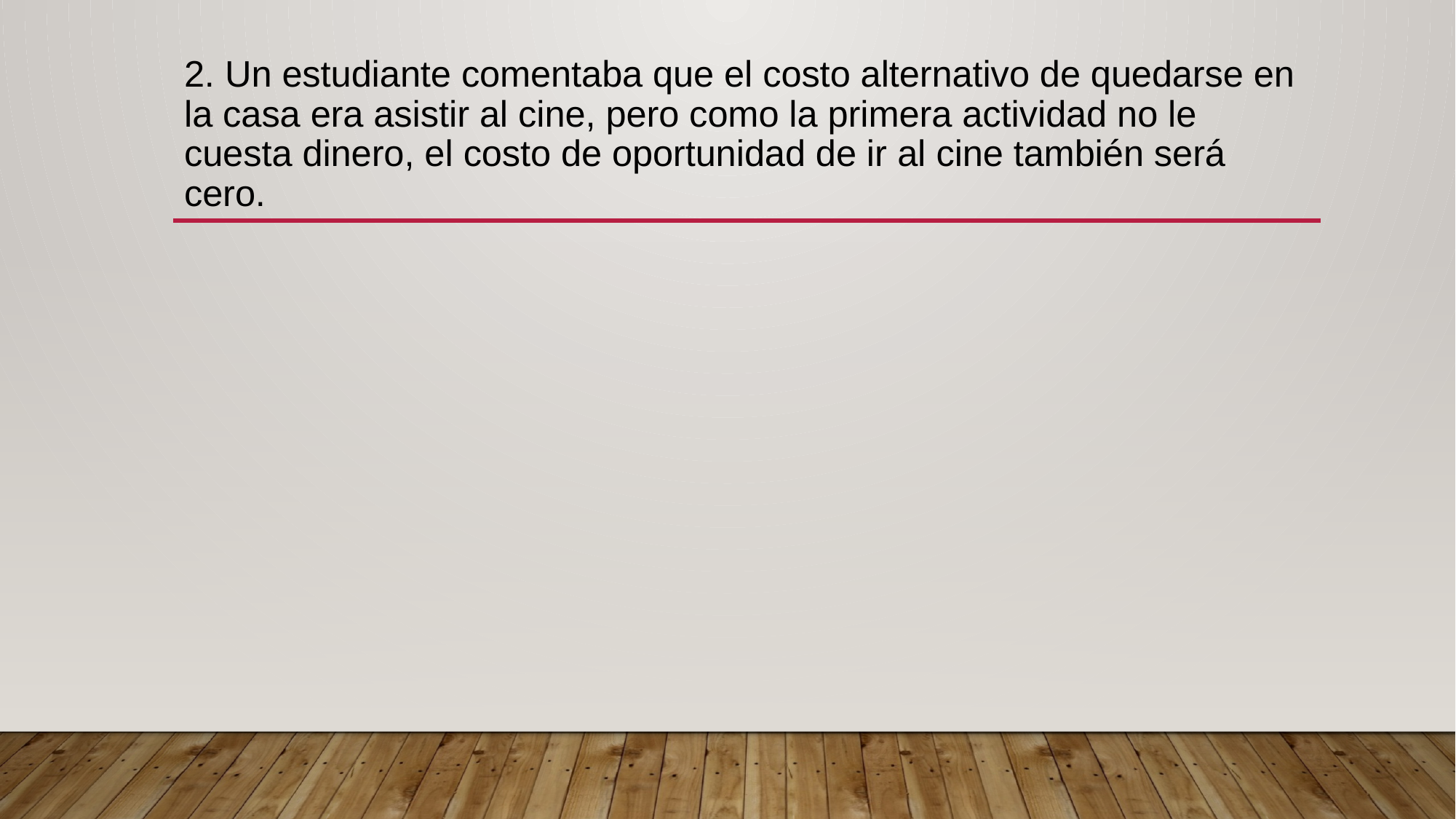

# 2. Un estudiante comentaba que el costo alternativo de quedarse en la casa era asistir al cine, pero como la primera actividad no le cuesta dinero, el costo de oportunidad de ir al cine también será cero.